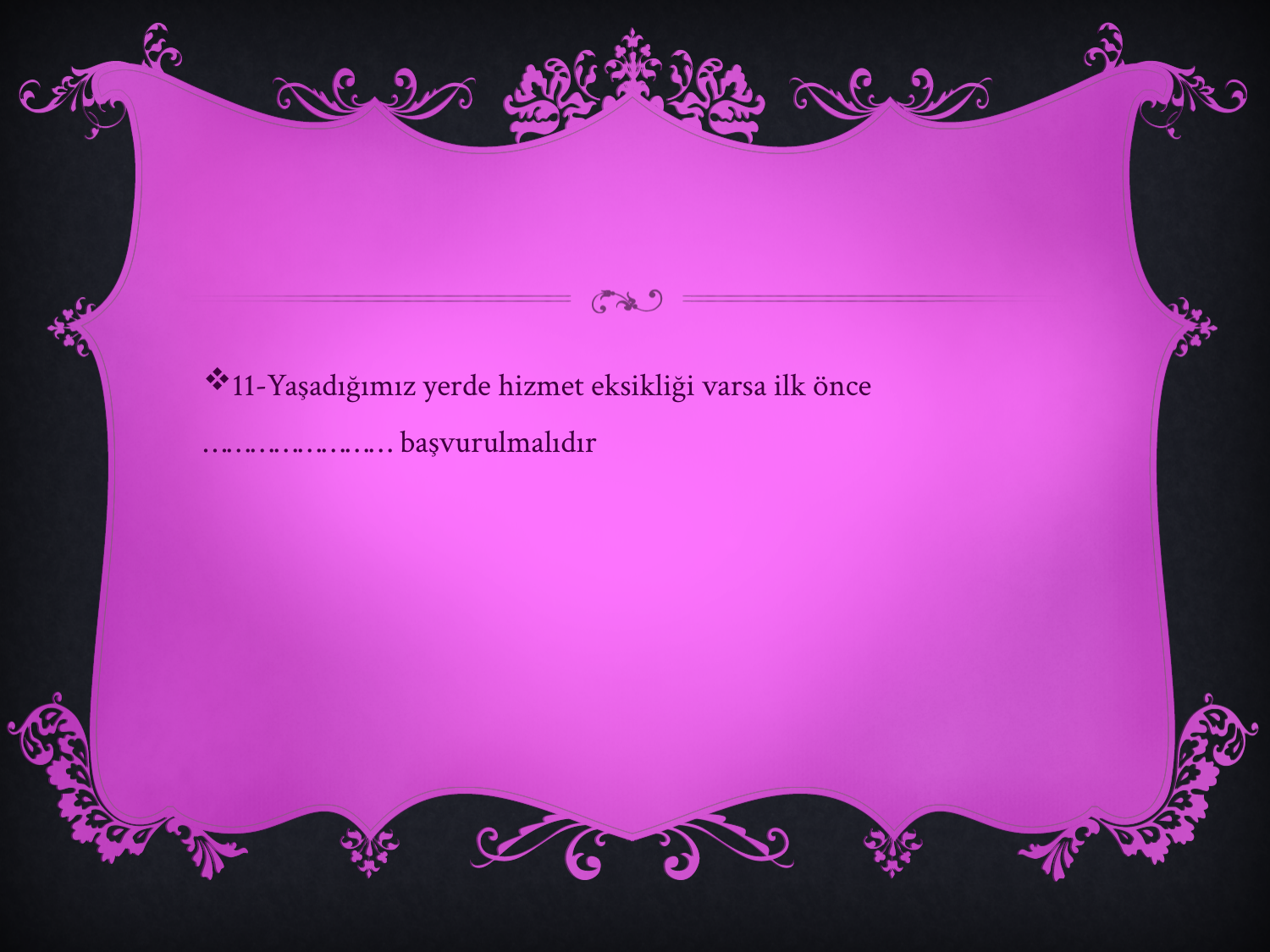

#
11-Yaşadığımız yerde hizmet eksikliği varsa ilk önce …………………… başvurulmalıdır